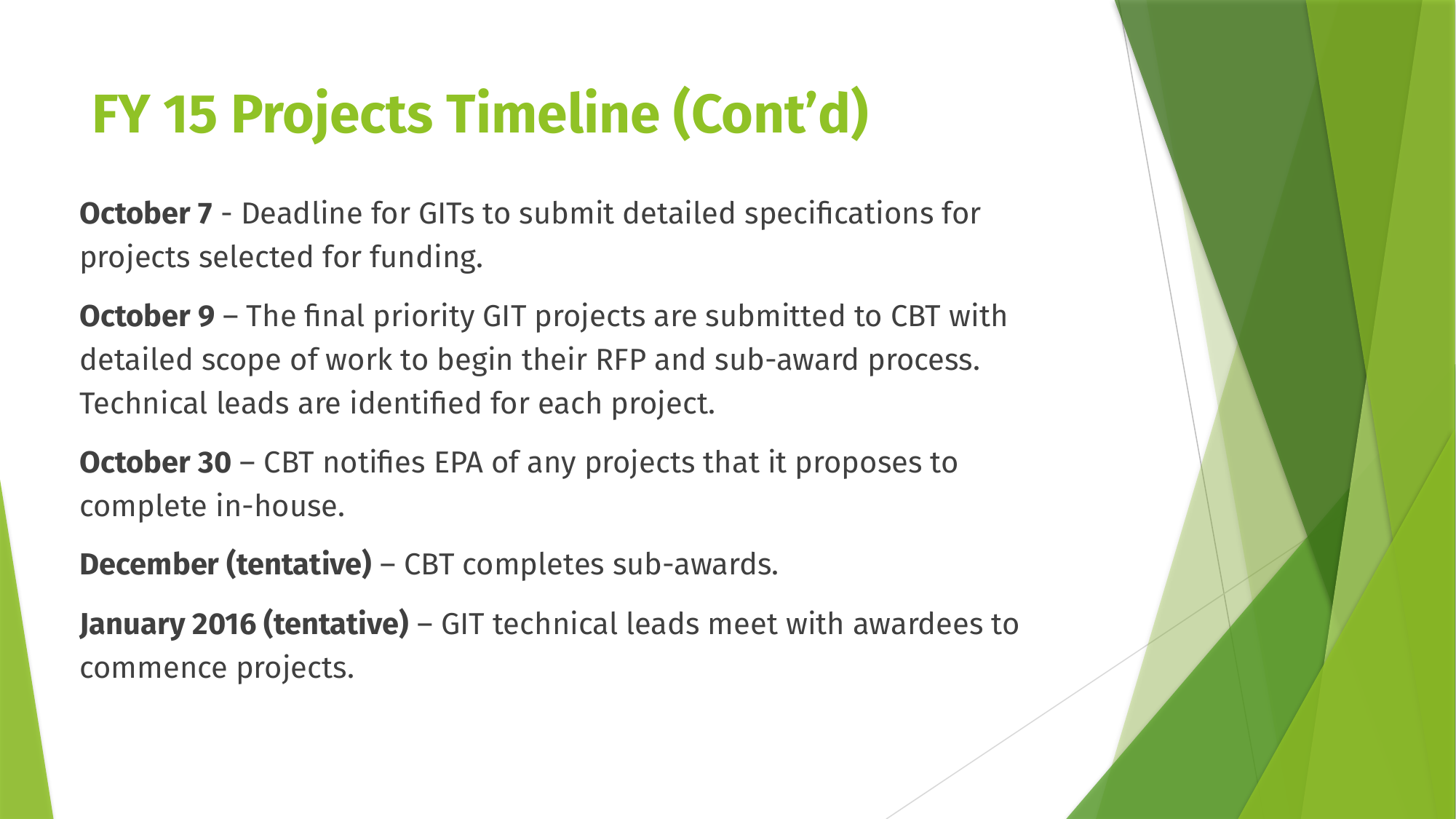

# FY 15 Projects Timeline (Cont’d)
October 7 - Deadline for GITs to submit detailed specifications for projects selected for funding.
October 9 – The final priority GIT projects are submitted to CBT with detailed scope of work to begin their RFP and sub-award process. Technical leads are identified for each project.
October 30 – CBT notifies EPA of any projects that it proposes to complete in-house.
December (tentative) – CBT completes sub-awards.
January 2016 (tentative) – GIT technical leads meet with awardees to commence projects.